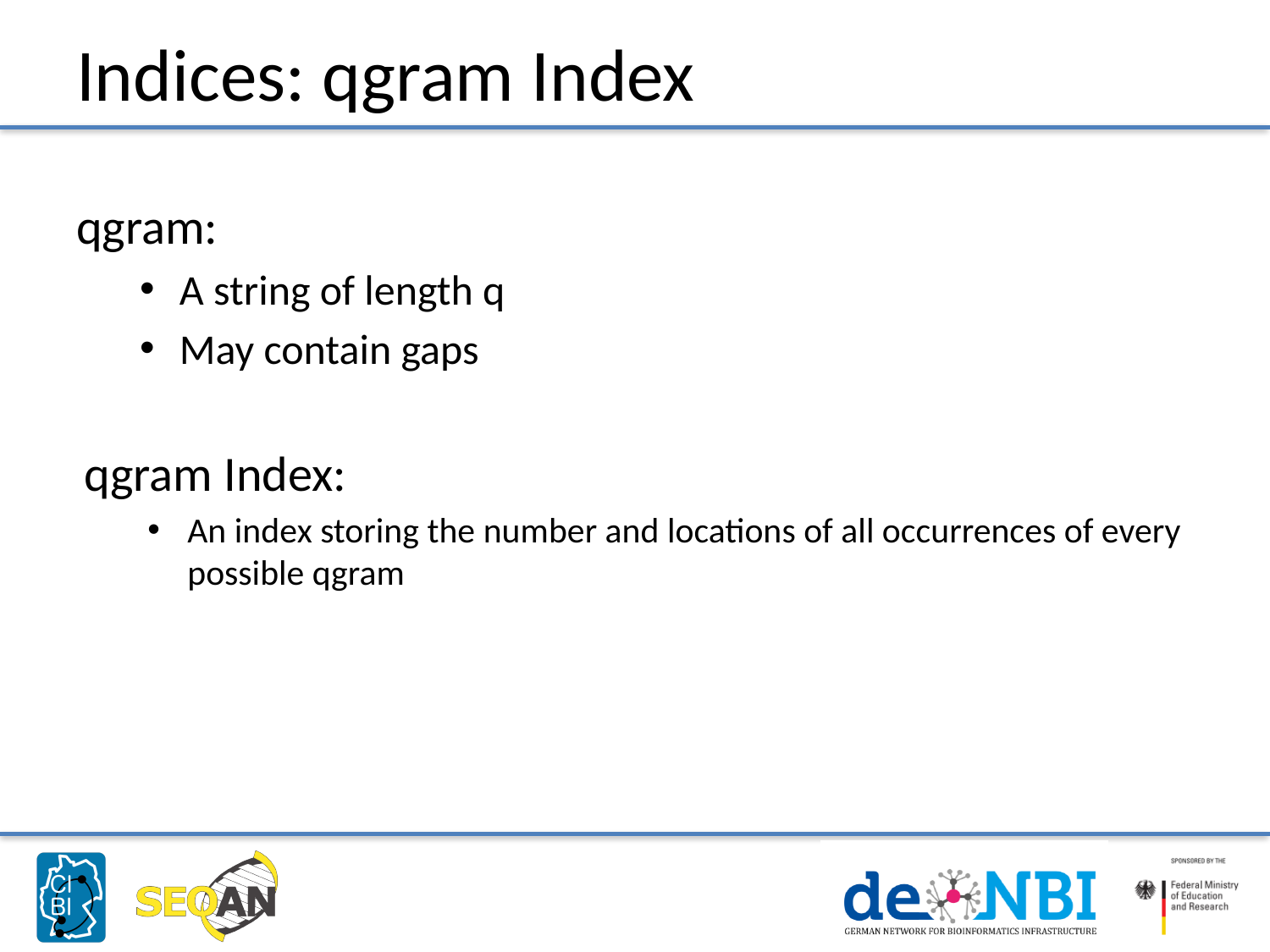

# Indices: qgram Index
qgram:
A string of length q
May contain gaps

qgram Index:
An index storing the number and locations of all occurrences of every possible qgram